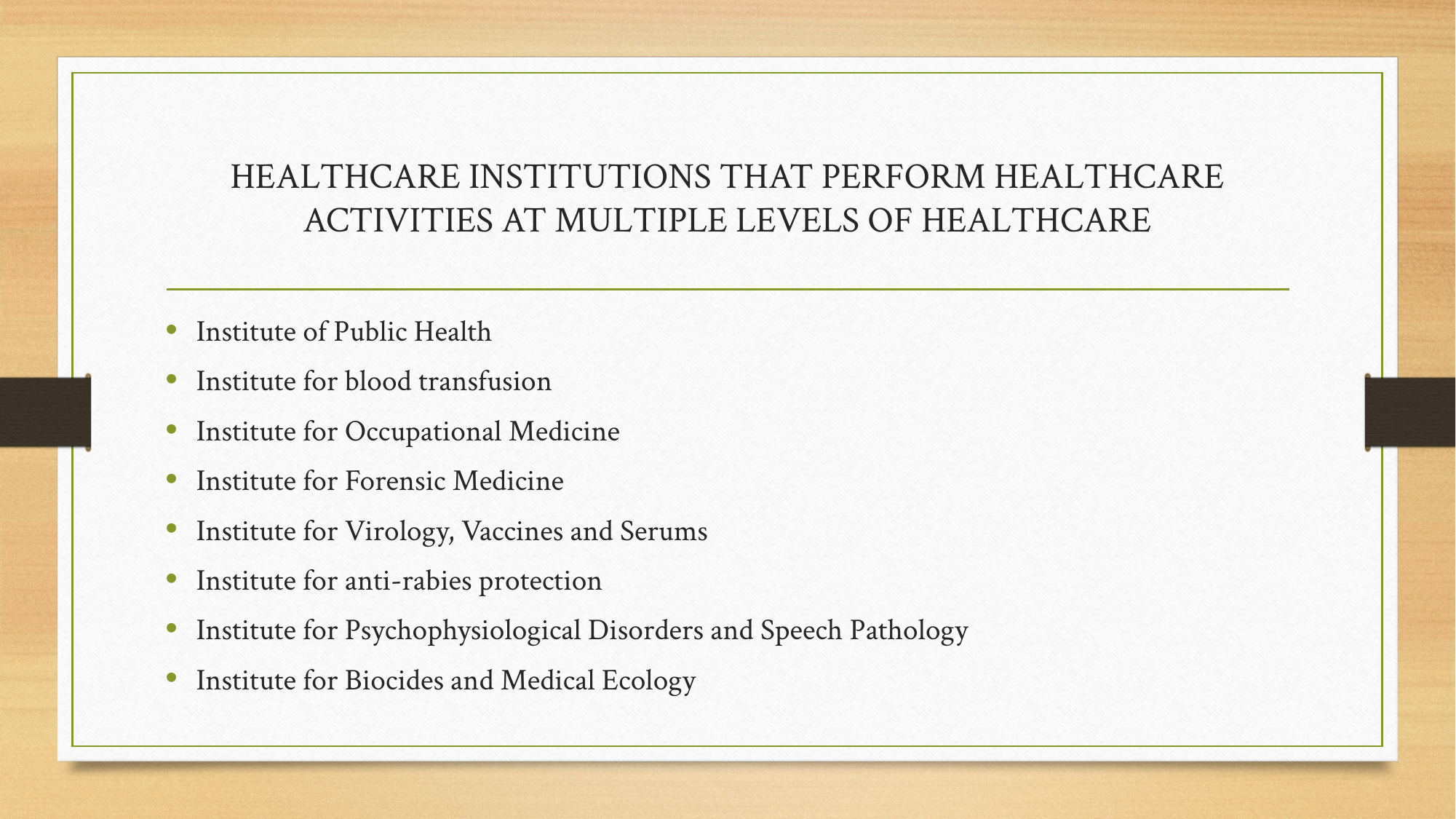

# HEALTHCARE INSTITUTIONS THAT PERFORM HEALTHCARE ACTIVITIES AT MULTIPLE LEVELS OF HEALTHCARE
Institute of Public Health
Institute for blood transfusion
Institute for Occupational Medicine
Institute for Forensic Medicine
Institute for Virology, Vaccines and Serums
Institute for anti-rabies protection
Institute for Psychophysiological Disorders and Speech Pathology
Institute for Biocides and Medical Ecology